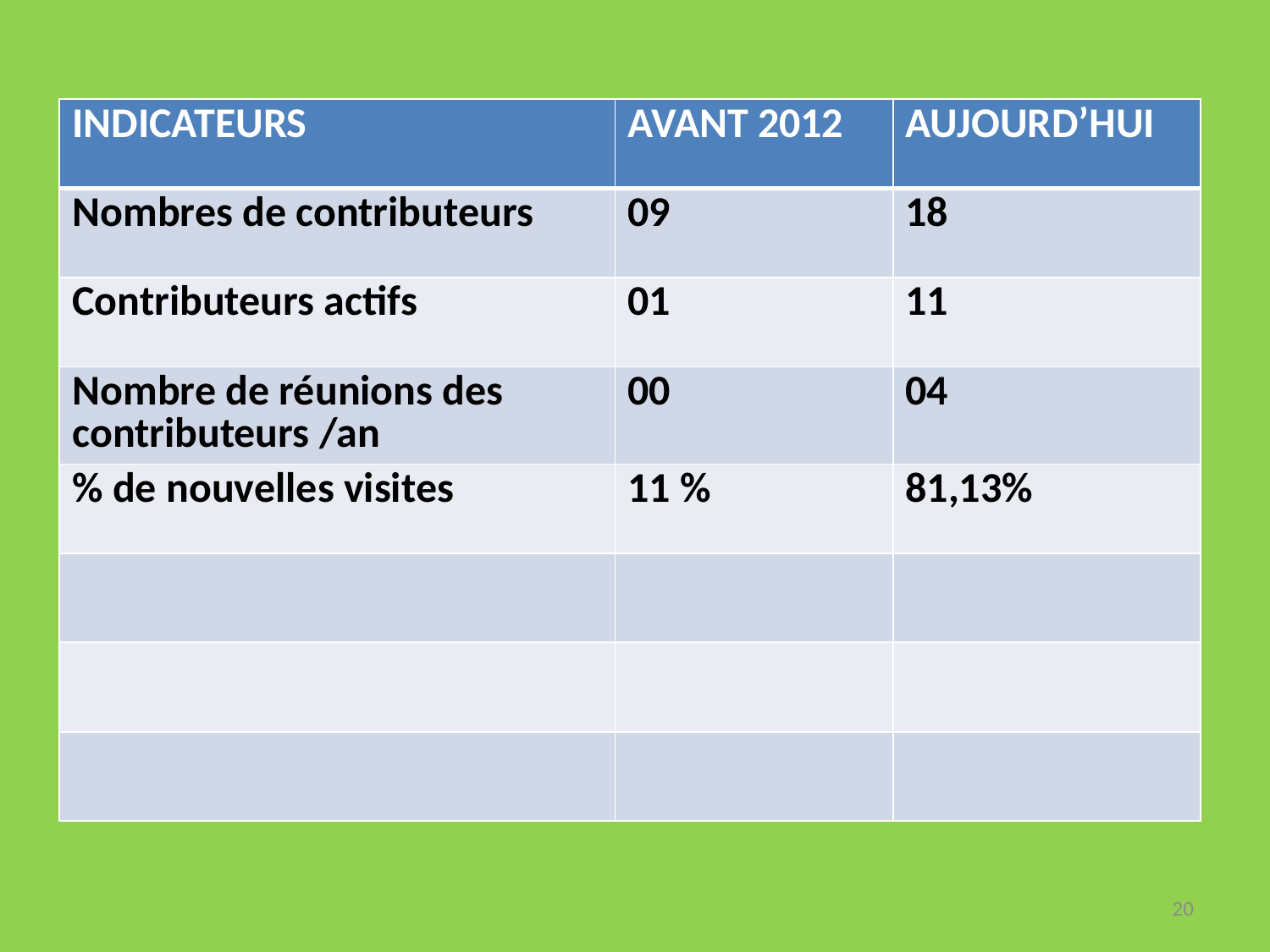

| INDICATEURS | AVANT 2012 | AUJOURD’HUI |
| --- | --- | --- |
| Nombres de contributeurs | 09 | 18 |
| Contributeurs actifs | 01 | 11 |
| Nombre de réunions des contributeurs /an | 00 | 04 |
| % de nouvelles visites | 11 % | 81,13% |
|  |  |  |
|  |  |  |
|  |  |  |
20